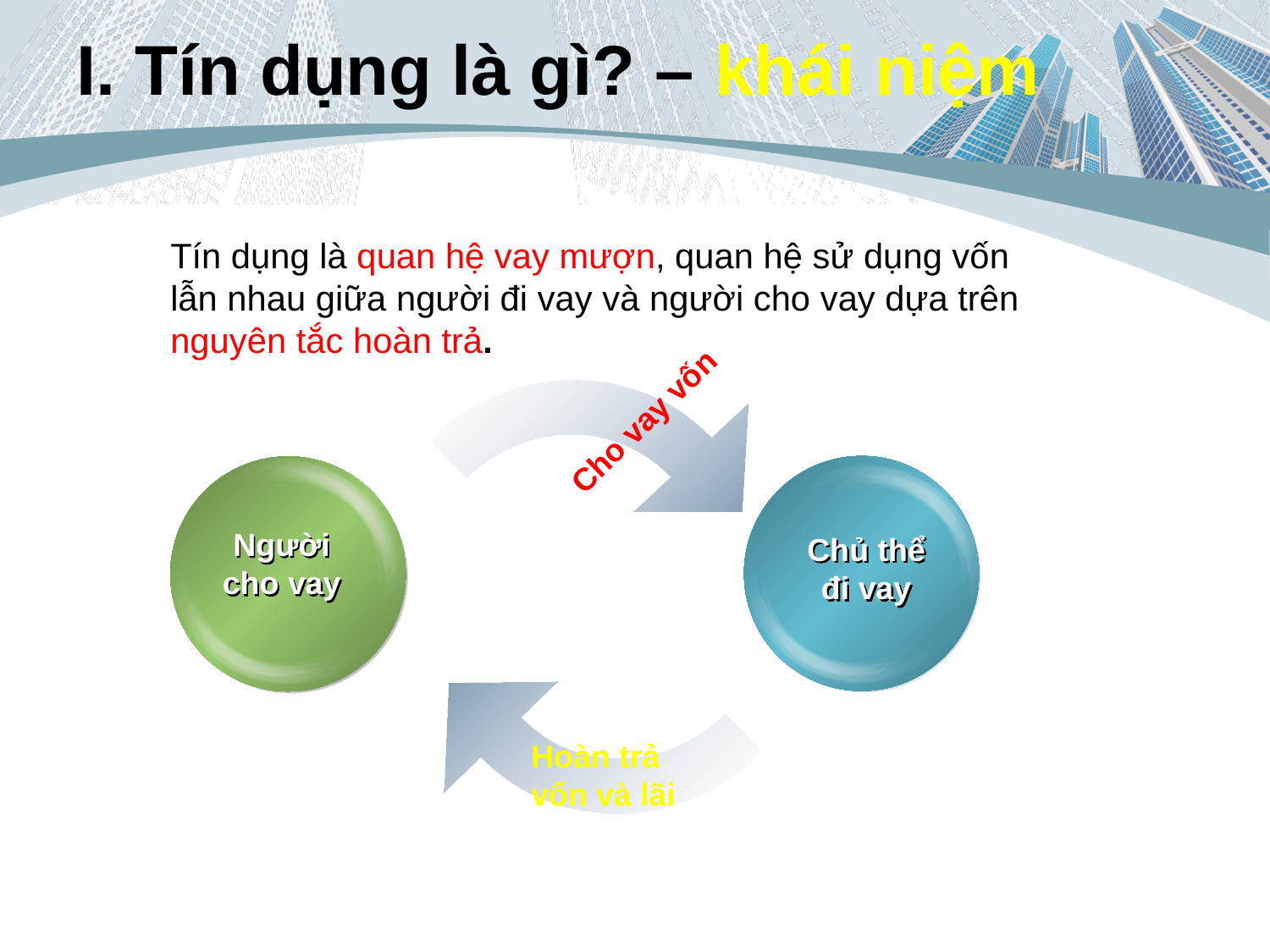

# I. Tín dụng là gì? – khái niệm
Tín dụng là quan hệ vay mượn, quan hệ sử dụng vốn lẫn nhau giữa người đi vay và người cho vay dựa trên nguyên tắc hoàn trả.
                       Cho vay vốn

Người cho vay
Chủ thể đi vay
Hoàn trả
vốn và lãi